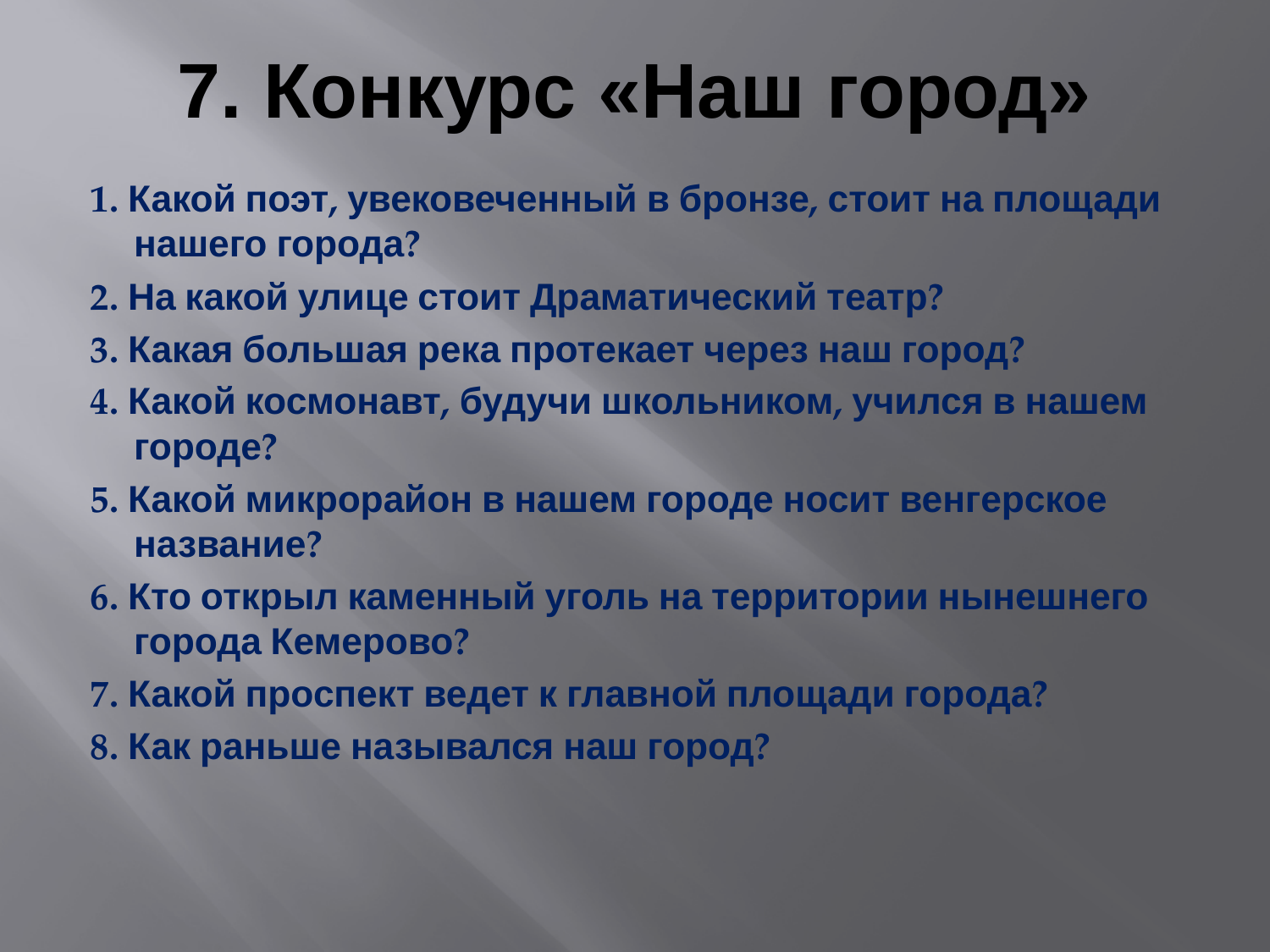

# 7. Конкурс «Наш город»
1. Какой поэт, увековеченный в бронзе, стоит на площади нашего города?
2. На какой улице стоит Драматический театр?
3. Какая большая река протекает через наш город?
4. Какой космонавт, будучи школьником, учился в нашем городе?
5. Какой микрорайон в нашем городе носит венгерское название?
6. Кто открыл каменный уголь на территории нынешнего города Кемерово?
7. Какой проспект ведет к главной площади города?
8. Как раньше назывался наш город?